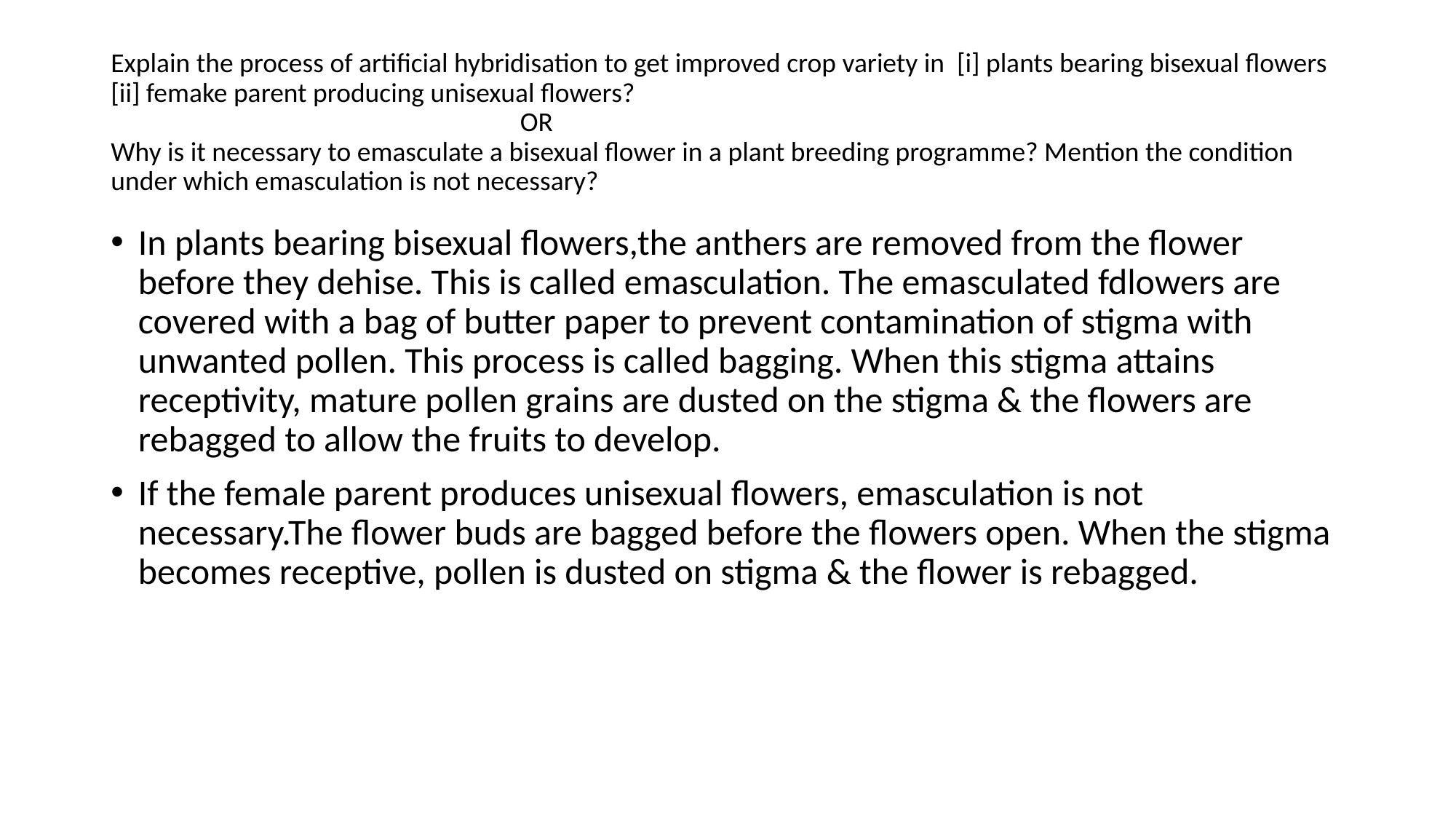

# Explain the process of artificial hybridisation to get improved crop variety in  [i] plants bearing bisexual flowers [ii] femake parent producing unisexual flowers? OR Why is it necessary to emasculate a bisexual flower in a plant breeding programme? Mention the condition under which emasculation is not necessary?
In plants bearing bisexual flowers,the anthers are removed from the flower before they dehise. This is called emasculation. The emasculated fdlowers are covered with a bag of butter paper to prevent contamination of stigma with unwanted pollen. This process is called bagging. When this stigma attains receptivity, mature pollen grains are dusted on the stigma & the flowers are rebagged to allow the fruits to develop.
If the female parent produces unisexual flowers, emasculation is not necessary.The flower buds are bagged before the flowers open. When the stigma becomes receptive, pollen is dusted on stigma & the flower is rebagged.